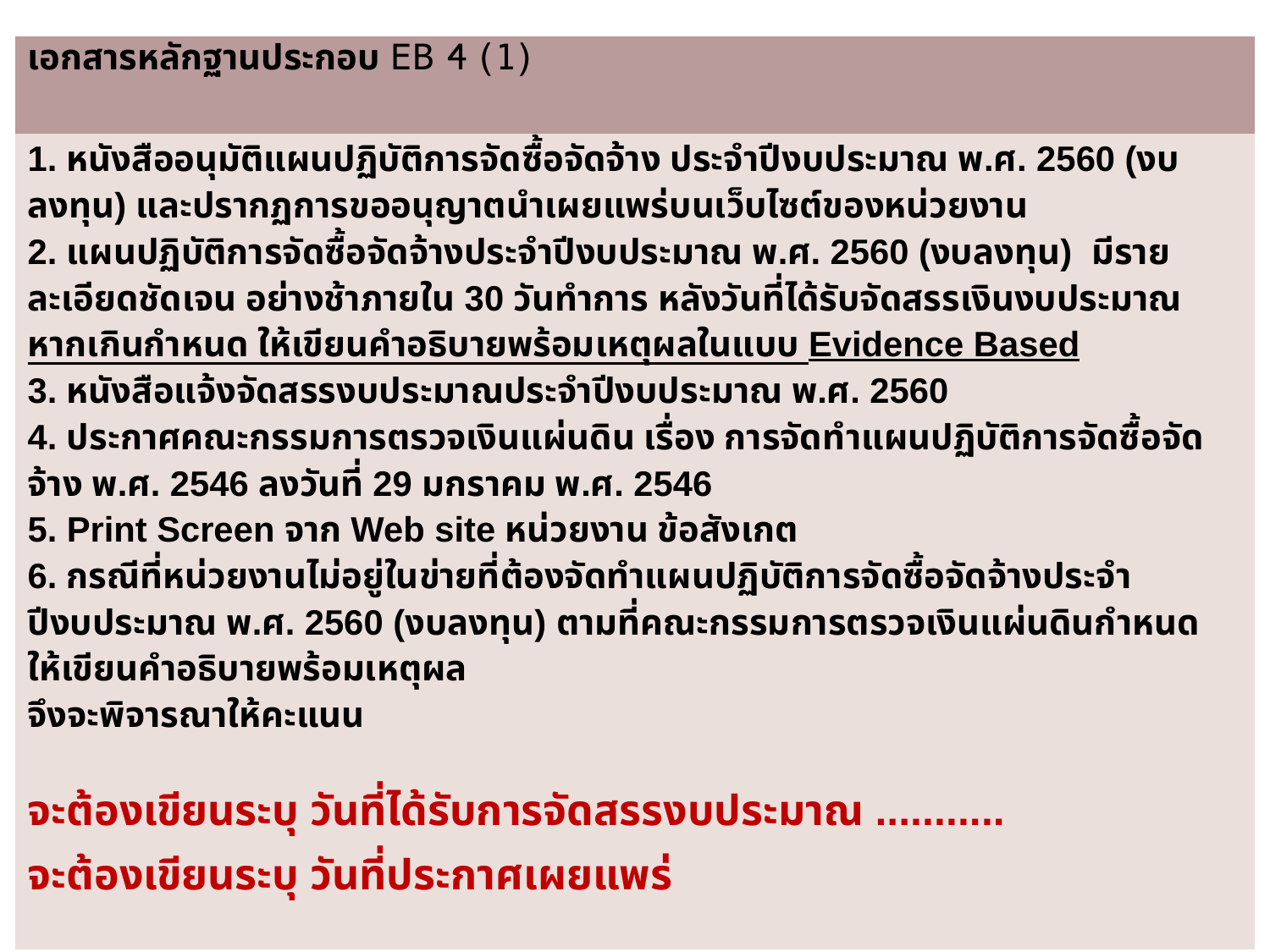

| เอกสารหลักฐานประกอบ EB 4 (1) |
| --- |
| 1. หนังสืออนุมัติแผนปฏิบัติการจัดซื้อจัดจ้าง ประจำปีงบประมาณ พ.ศ. 2560 (งบลงทุน) และปรากฏการขออนุญาตนำเผยแพร่บนเว็บไซต์ของหน่วยงาน 2. แผนปฏิบัติการจัดซื้อจัดจ้างประจำปีงบประมาณ พ.ศ. 2560 (งบลงทุน) มีรายละเอียดชัดเจน อย่างช้าภายใน 30 วันทำการ หลังวันที่ได้รับจัดสรรเงินงบประมาณ หากเกินกำหนด ให้เขียนคำอธิบายพร้อมเหตุผลในแบบ Evidence Based 3. หนังสือแจ้งจัดสรรงบประมาณประจำปีงบประมาณ พ.ศ. 2560 4. ประกาศคณะกรรมการตรวจเงินแผ่นดิน เรื่อง การจัดทำแผนปฏิบัติการจัดซื้อจัดจ้าง พ.ศ. 2546 ลงวันที่ 29 มกราคม พ.ศ. 2546 5. Print Screen จาก Web site หน่วยงาน ข้อสังเกต 6. กรณีที่หน่วยงานไม่อยู่ในข่ายที่ต้องจัดทำแผนปฏิบัติการจัดซื้อจัดจ้างประจำปีงบประมาณ พ.ศ. 2560 (งบลงทุน) ตามที่คณะกรรมการตรวจเงินแผ่นดินกำหนด ให้เขียนคำอธิบายพร้อมเหตุผล จึงจะพิจารณาให้คะแนน จะต้องเขียนระบุ วันที่ได้รับการจัดสรรงบประมาณ ........... จะต้องเขียนระบุ วันที่ประกาศเผยแพร่ |